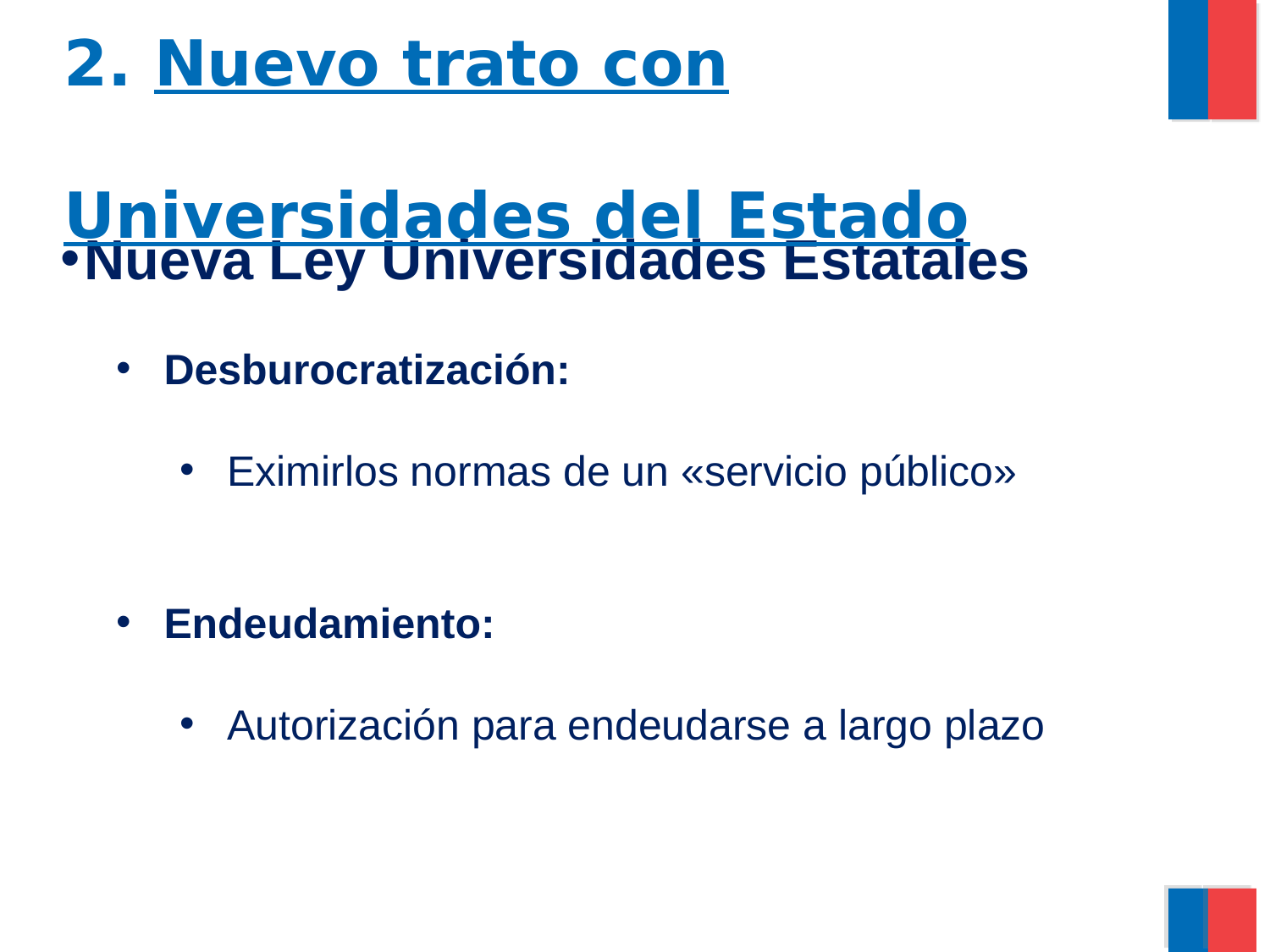

# 2. Nuevo trato con						 		 Universidades del Estado
Nueva Ley Universidades Estatales

Desburocratización:

Eximirlos normas de un «servicio público»

Endeudamiento:

Autorización para endeudarse a largo plazo